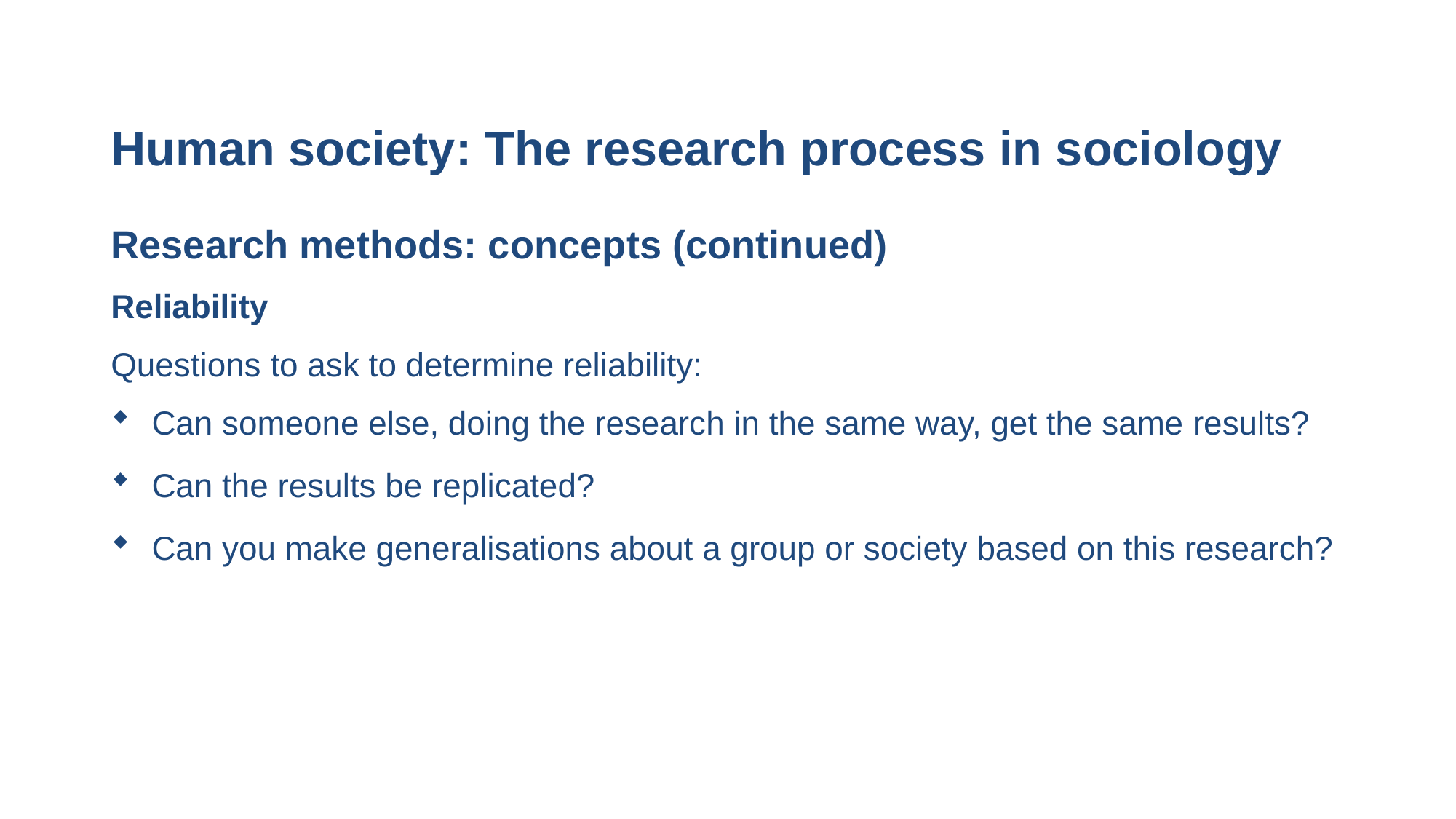

# Human society: The research process in sociology
Research methods: concepts (continued)
Reliability
Questions to ask to determine reliability:
Can someone else, doing the research in the same way, get the same results?
Can the results be replicated?
Can you make generalisations about a group or society based on this research?